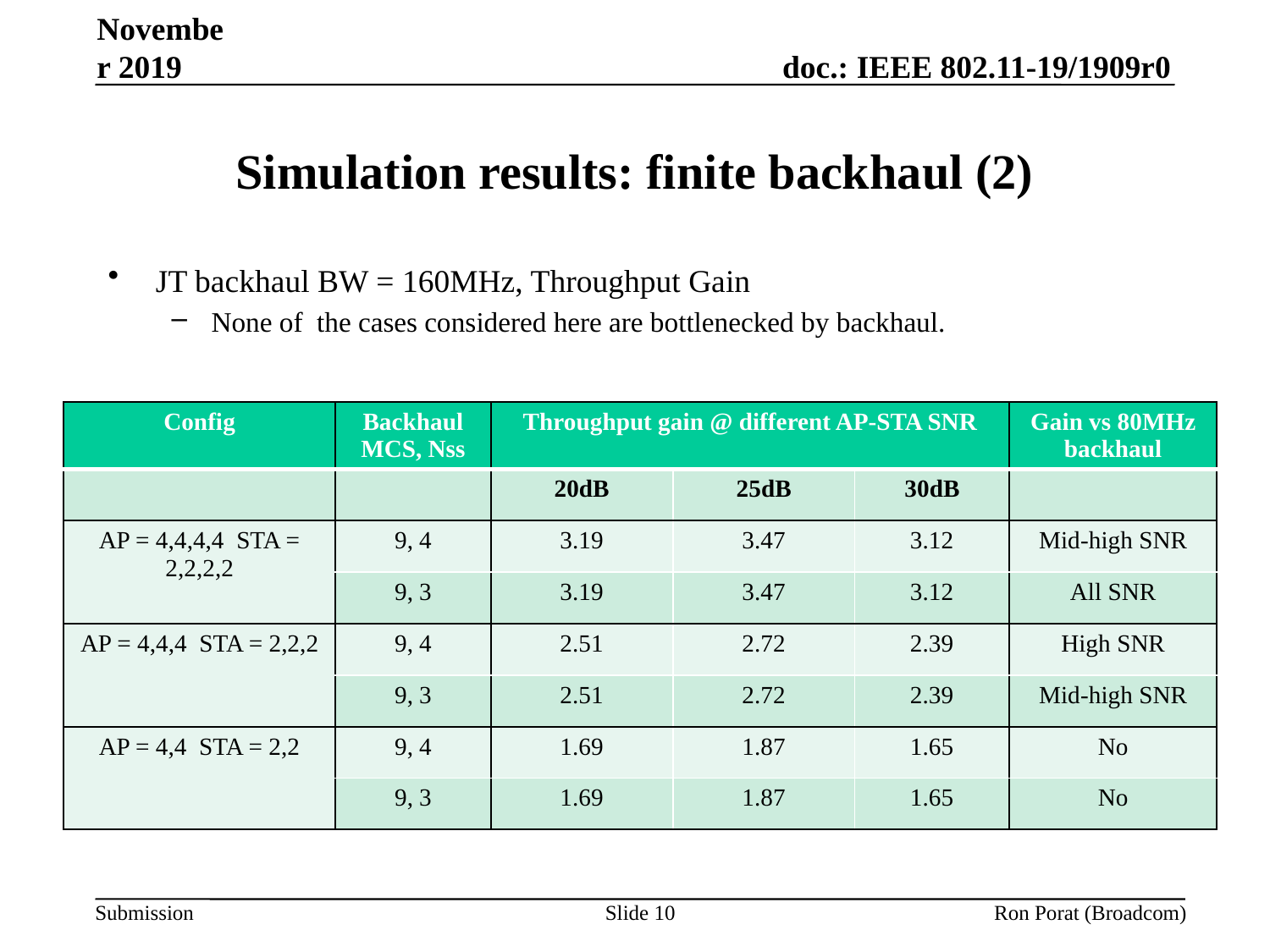

November 2019
# Simulation results: finite backhaul (2)
JT backhaul BW = 160MHz, Throughput Gain
None of  the cases considered here are bottlenecked by backhaul.
| Config | Backhaul MCS, Nss | Throughput gain @ different AP-STA SNR |  |  | Gain vs 80MHz backhaul |
| --- | --- | --- | --- | --- | --- |
|  |  | 20dB | 25dB | 30dB |  |
| AP = 4,4,4,4 STA = 2,2,2,2 | 9, 4 | 3.19 | 3.47 | 3.12 | Mid-high SNR |
|  | 9, 3 | 3.19 | 3.47 | 3.12 | All SNR |
| AP = 4,4,4 STA = 2,2,2 | 9, 4 | 2.51 | 2.72 | 2.39 | High SNR |
|  | 9, 3 | 2.51 | 2.72 | 2.39 | Mid-high SNR |
| AP = 4,4 STA = 2,2 | 9, 4 | 1.69 | 1.87 | 1.65 | No |
|  | 9, 3 | 1.69 | 1.87 | 1.65 | No |
Slide 10
Ron Porat (Broadcom)